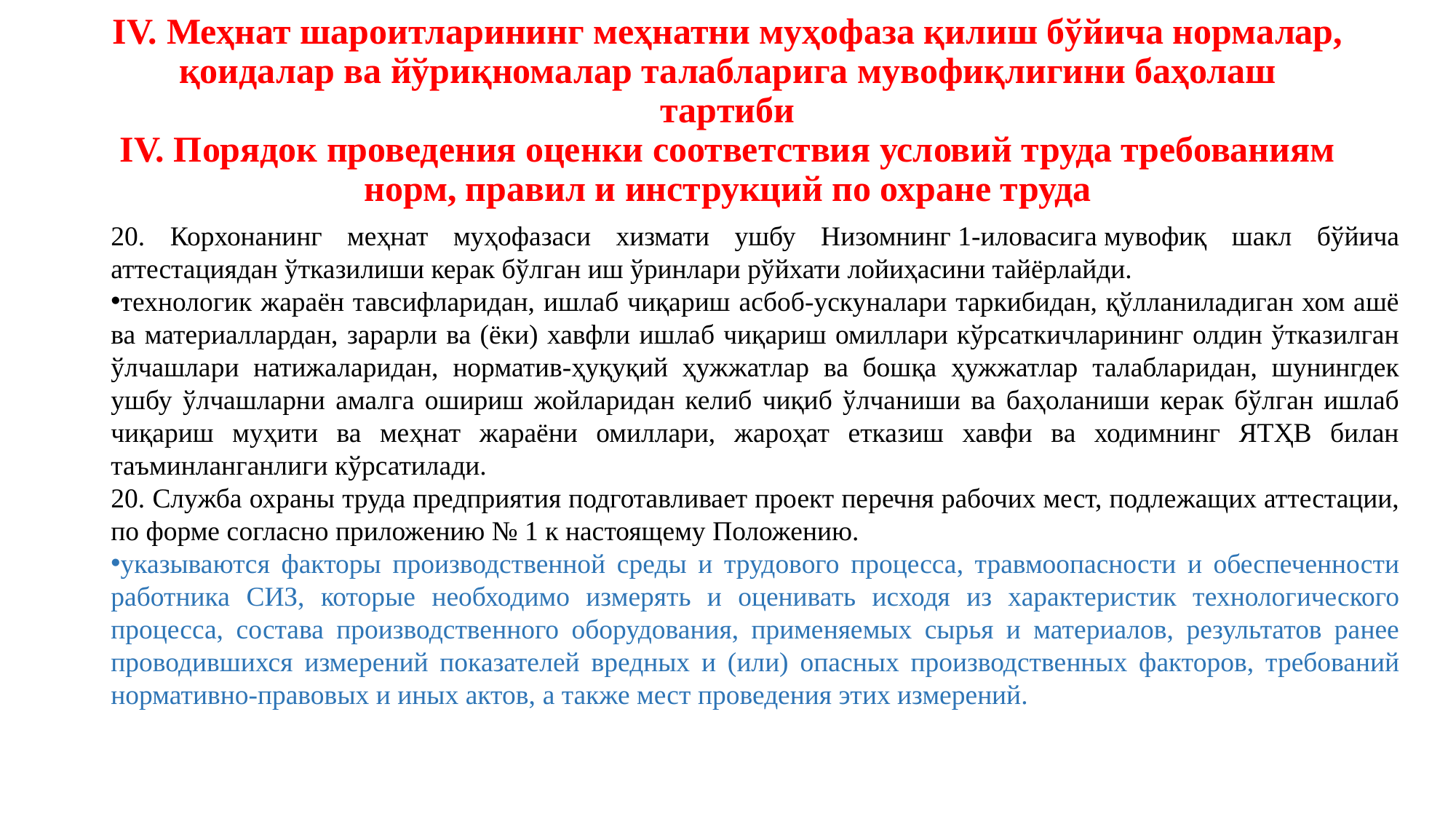

# IV. Меҳнат шароитларининг меҳнатни муҳофаза қилиш бўйича нормалар, қоидалар ва йўриқномалар талабларига мувофиқлигини баҳолаш тартиби IV. Порядок проведения оценки соответствия условий труда требованиям норм, правил и инструкций по охране труда
20. Корхонанинг меҳнат муҳофазаси хизмати ушбу Низомнинг 1-иловасига мувофиқ шакл бўйича аттестациядан ўтказилиши керак бўлган иш ўринлари рўйхати лойиҳасини тайёрлайди.
технологик жараён тавсифларидан, ишлаб чиқариш асбоб-ускуналари таркибидан, қўлланиладиган хом ашё ва материаллардан, зарарли ва (ёки) хавфли ишлаб чиқариш омиллари кўрсаткичларининг олдин ўтказилган ўлчашлари натижаларидан, норматив-ҳуқуқий ҳужжатлар ва бошқа ҳужжатлар талабларидан, шунингдек ушбу ўлчашларни амалга ошириш жойларидан келиб чиқиб ўлчаниши ва баҳоланиши керак бўлган ишлаб чиқариш муҳити ва меҳнат жараёни омиллари, жароҳат етказиш хавфи ва ходимнинг ЯТҲВ билан таъминланганлиги кўрсатилади.
20. Служба охраны труда предприятия подготавливает проект перечня рабочих мест, подлежащих аттестации, по форме согласно приложению № 1 к настоящему Положению.
указываются факторы производственной среды и трудового процесса, травмоопасности и обеспеченности работника СИЗ, которые необходимо измерять и оценивать исходя из характеристик технологического процесса, состава производственного оборудования, применяемых сырья и материалов, результатов ранее проводившихся измерений показателей вредных и (или) опасных производственных факторов, требований нормативно-правовых и иных актов, а также мест проведения этих измерений.